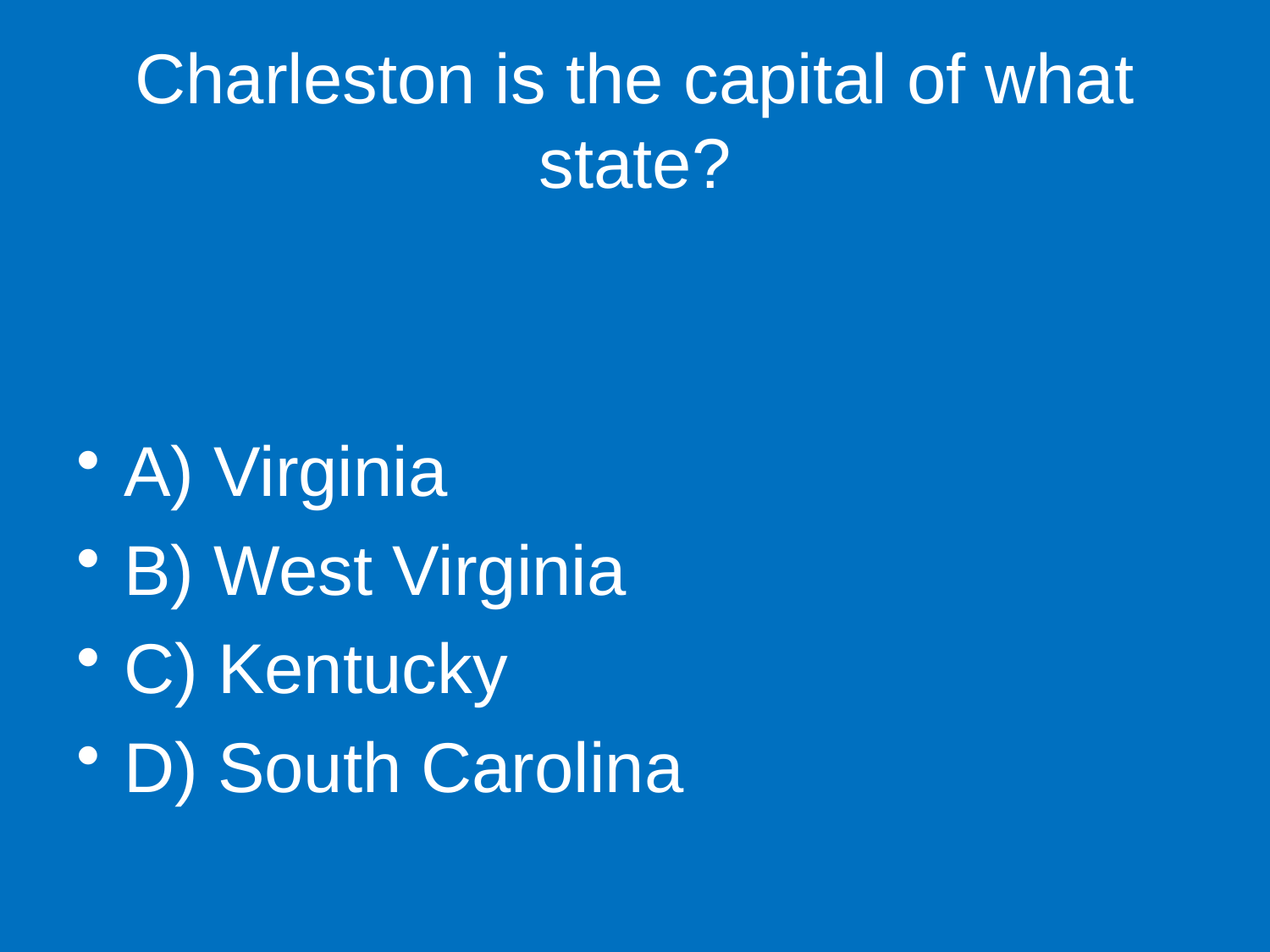

# Charleston is the capital of what state?

A) Virginia
B) West Virginia
C) Kentucky
D) South Carolina